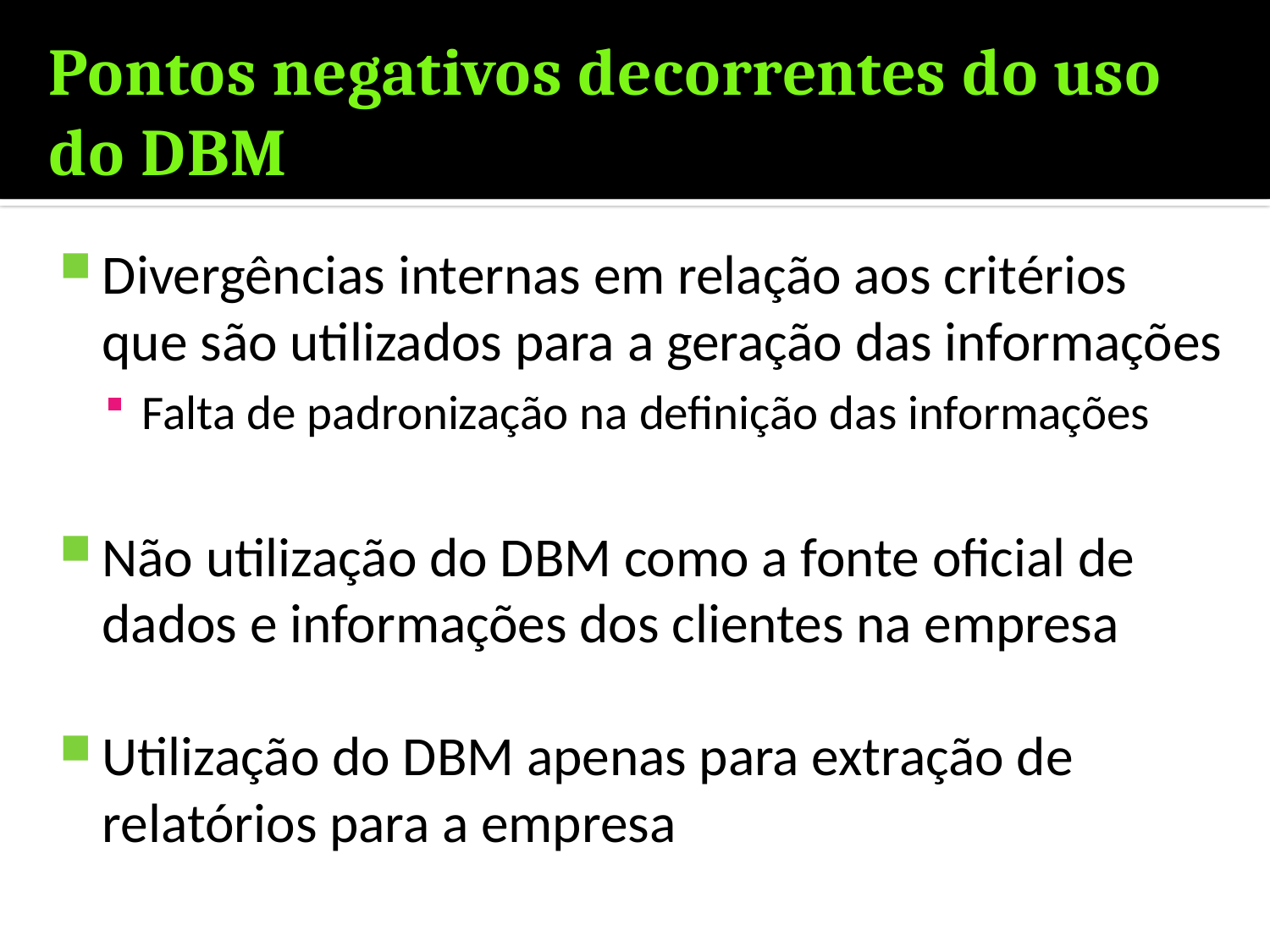

# Pontos negativos decorrentes do uso do DBM
Divergências internas em relação aos critérios que são utilizados para a geração das informações
Falta de padronização na definição das informações

Não utilização do DBM como a fonte oficial de dados e informações dos clientes na empresa

Utilização do DBM apenas para extração de relatórios para a empresa